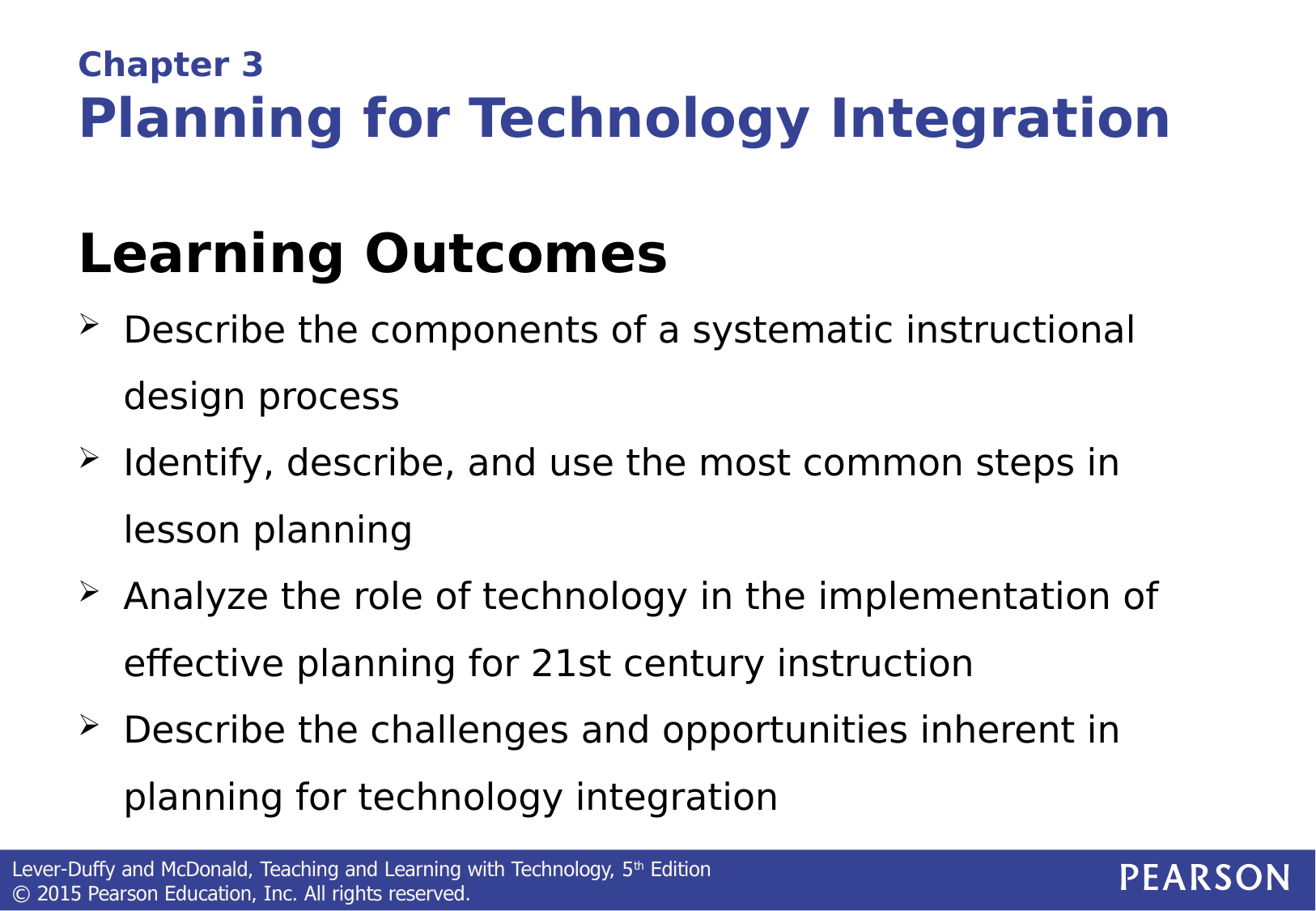

# Chapter 3 Planning for Technology Integration
Learning Outcomes
Describe the components of a systematic instructional design process
Identify, describe, and use the most common steps in lesson planning
Analyze the role of technology in the implementation of effective planning for 21st century instruction
Describe the challenges and opportunities inherent in planning for technology integration